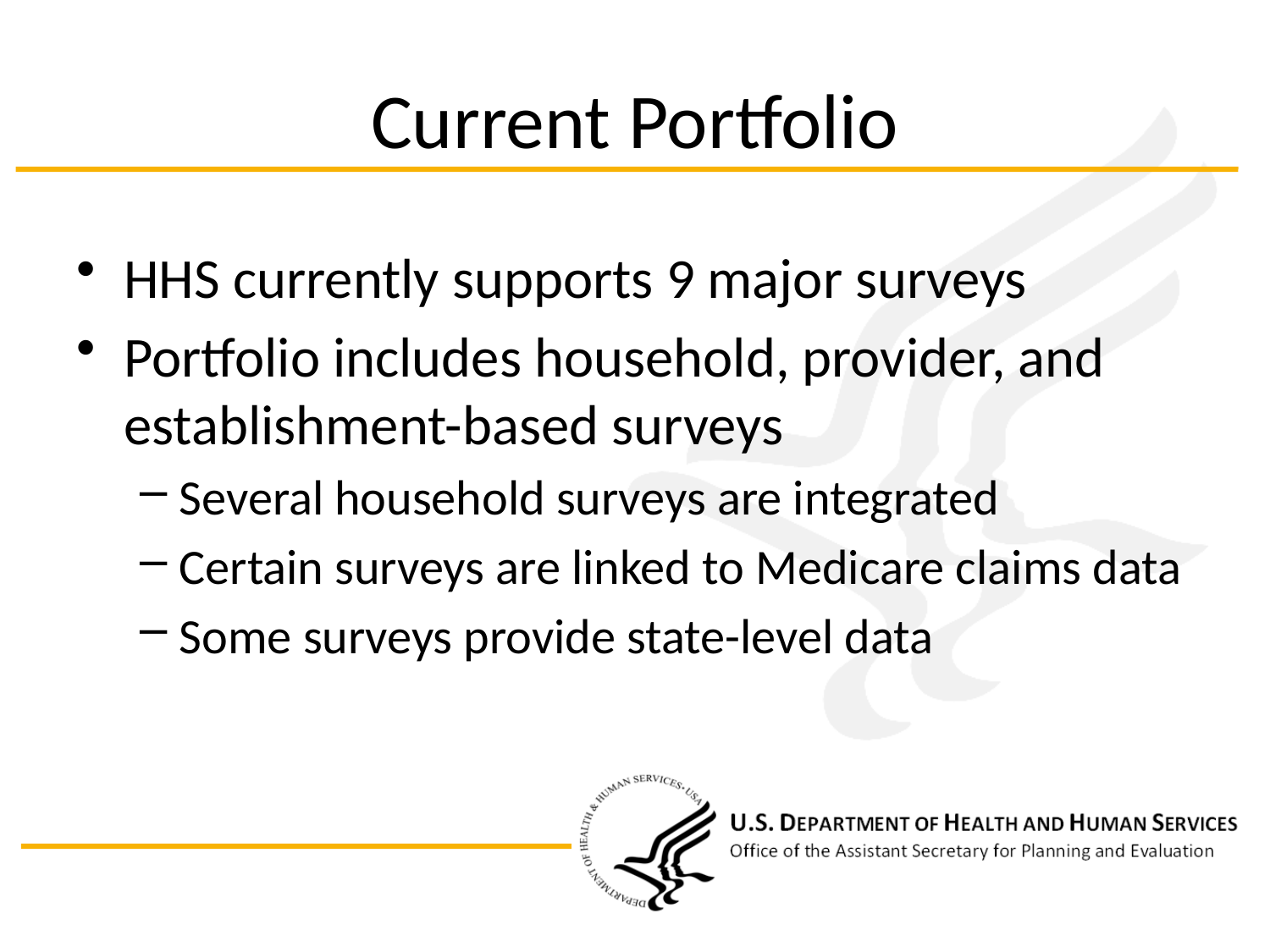

# Current Portfolio
HHS currently supports 9 major surveys
Portfolio includes household, provider, and establishment-based surveys
Several household surveys are integrated
Certain surveys are linked to Medicare claims data
Some surveys provide state-level data